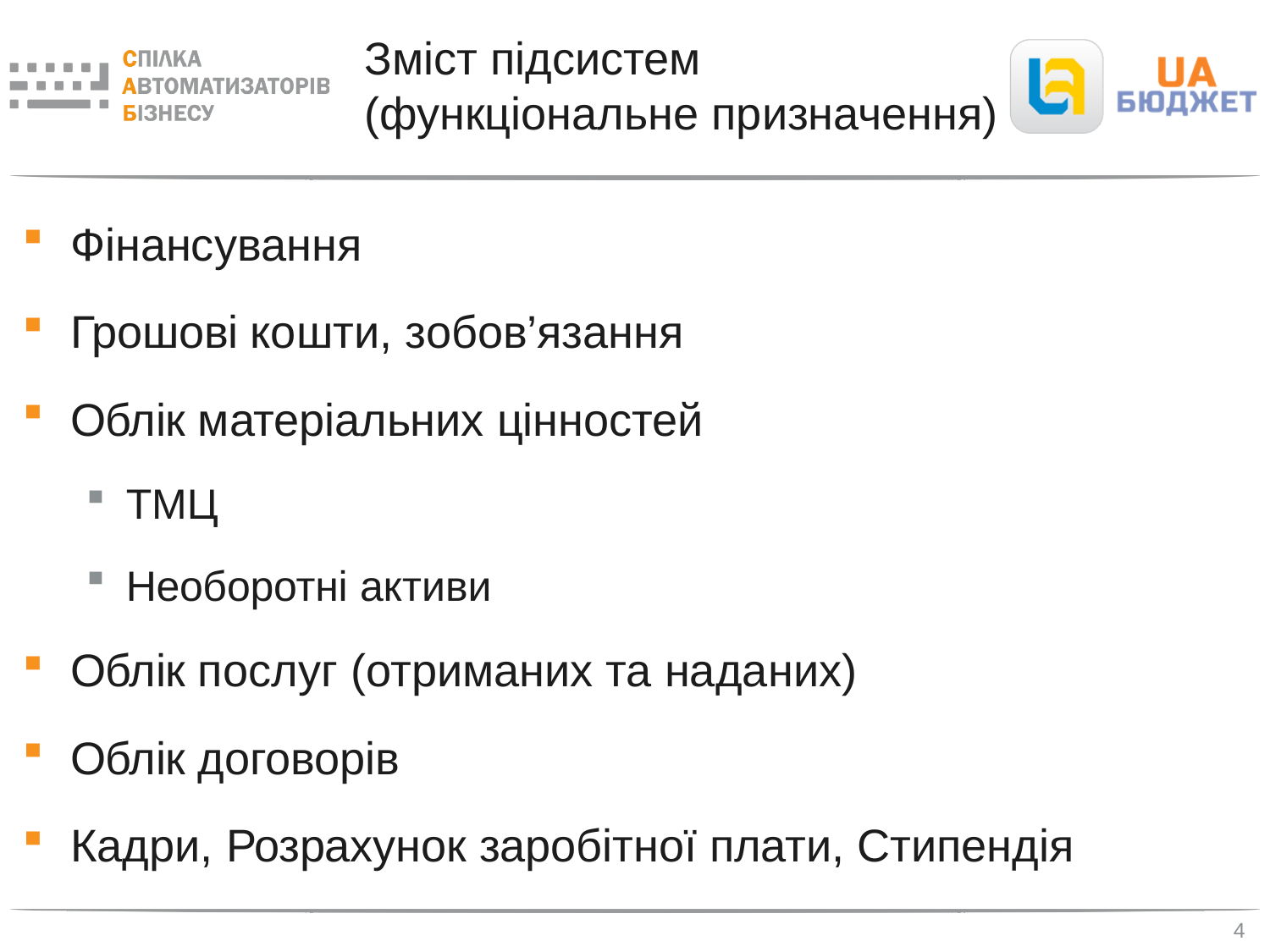

# Зміст підсистем  (функціональне призначення)

Фінансування
Грошові кошти, зобов’язання
Облік матеріальних цінностей
ТМЦ
Необоротні активи
Облік послуг (отриманих та наданих)
Облік договорів
Кадри, Розрахунок заробітної плати, Стипендія
4